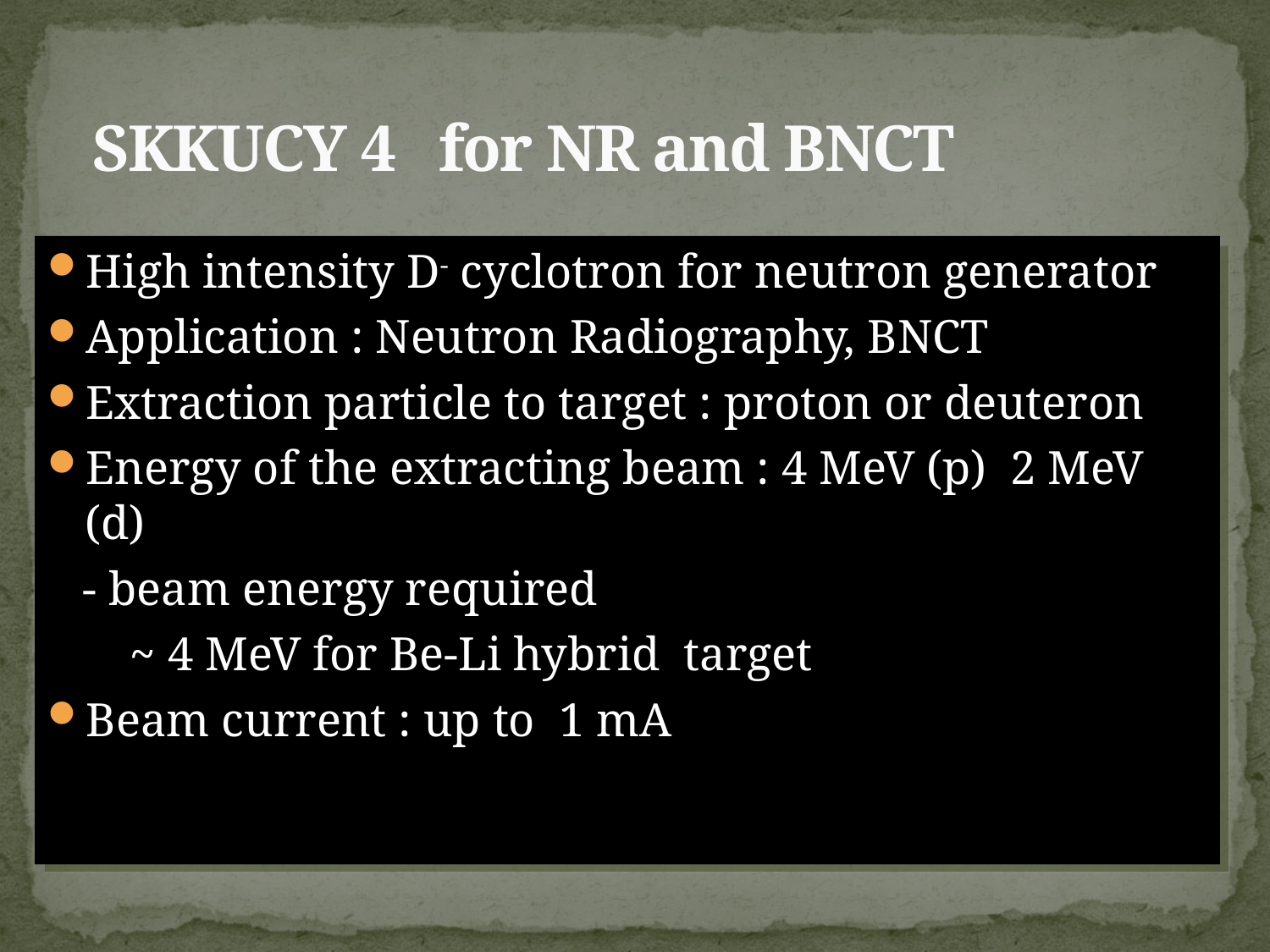

# SKKUCY 4   for NR and BNCT
High intensity D- cyclotron for neutron generator
Application : Neutron Radiography, BNCT
Extraction particle to target : proton or deuteron
Energy of the extracting beam : 4 MeV (p)  2 MeV (d)
   - beam energy required
       ~ 4 MeV for Be-Li hybrid  target
Beam current : up to  1 mA